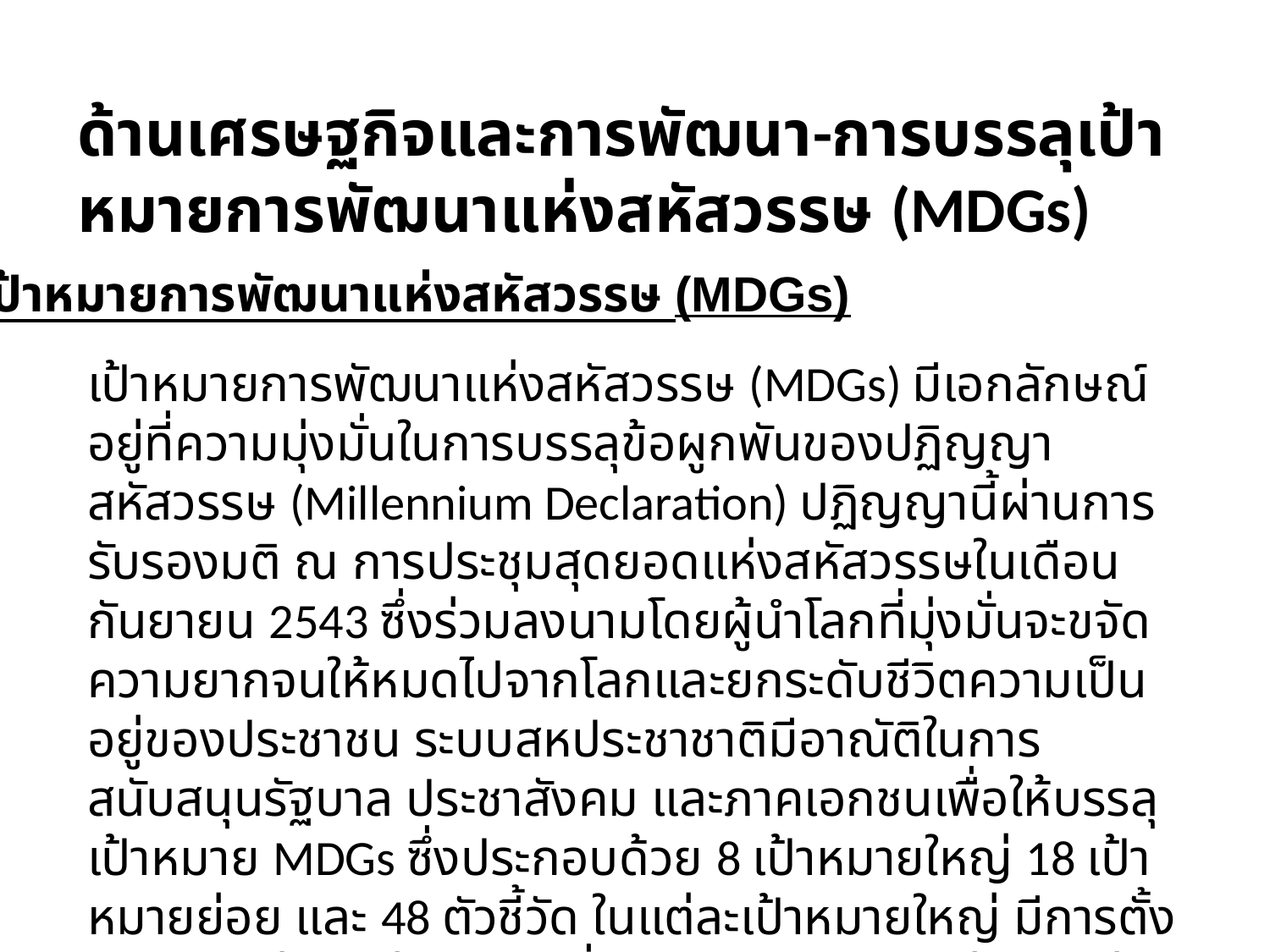

ด้านเศรษฐกิจและการพัฒนา-การบรรลุเป้าหมายการพัฒนาแห่งสหัสวรรษ (MDGs)
เป้าหมายการพัฒนาแห่งสหัสวรรษ (MDGs)
เป้าหมายการพัฒนาแห่งสหัสวรรษ (MDGs) มีเอกลักษณ์อยู่ที่ความมุ่งมั่นในการบรรลุข้อผูกพันของปฏิญญาสหัสวรรษ (Millennium Declaration) ปฏิญญานี้ผ่านการรับรองมติ ณ การประชุมสุดยอดแห่งสหัสวรรษในเดือนกันยายน 2543 ซึ่งร่วมลงนามโดยผู้นำโลกที่มุ่งมั่นจะขจัดความยากจนให้หมดไปจากโลกและยกระดับชีวิตความเป็นอยู่ของประชาชน ระบบสหประชาชาติมีอาณัติในการสนับสนุนรัฐบาล ประชาสังคม และภาคเอกชนเพื่อให้บรรลุเป้าหมาย MDGs ซึ่งประกอบด้วย 8 เป้าหมายใหญ่ 18 เป้าหมายย่อย และ 48 ตัวชี้วัด ในแต่ละเป้าหมายใหญ่ มีการตั้งเป้าหมายย่อยอย่างน้อยหนึ่งประการ เป้าหมายส่วนใหญ่อยู่ภายใต้กรอบเวลาที่จะสิ้นสุดลงในปี 2558